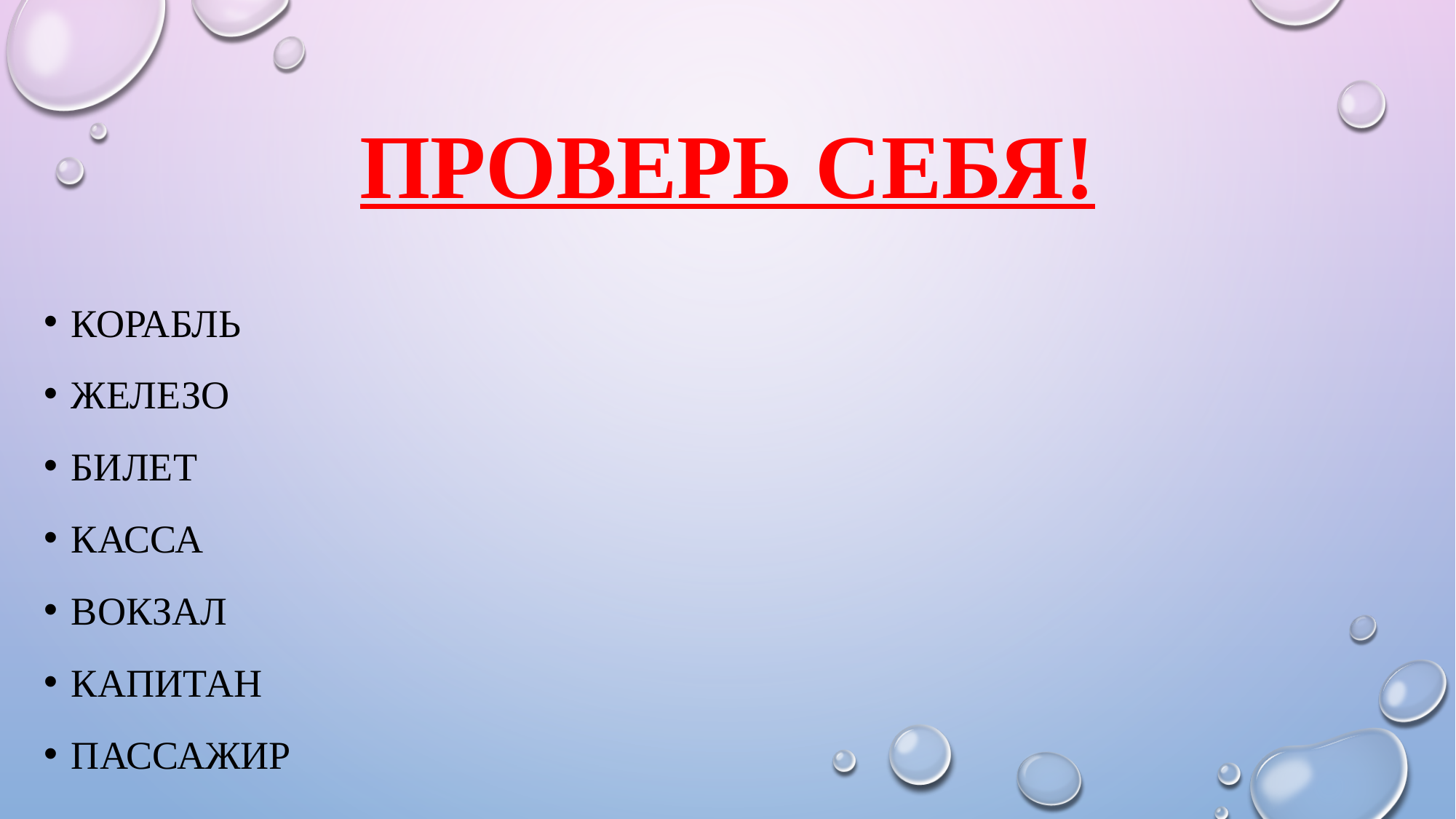

# Проверь себя!
Корабль
Железо
Билет
Касса
Вокзал
Капитан
пассажир